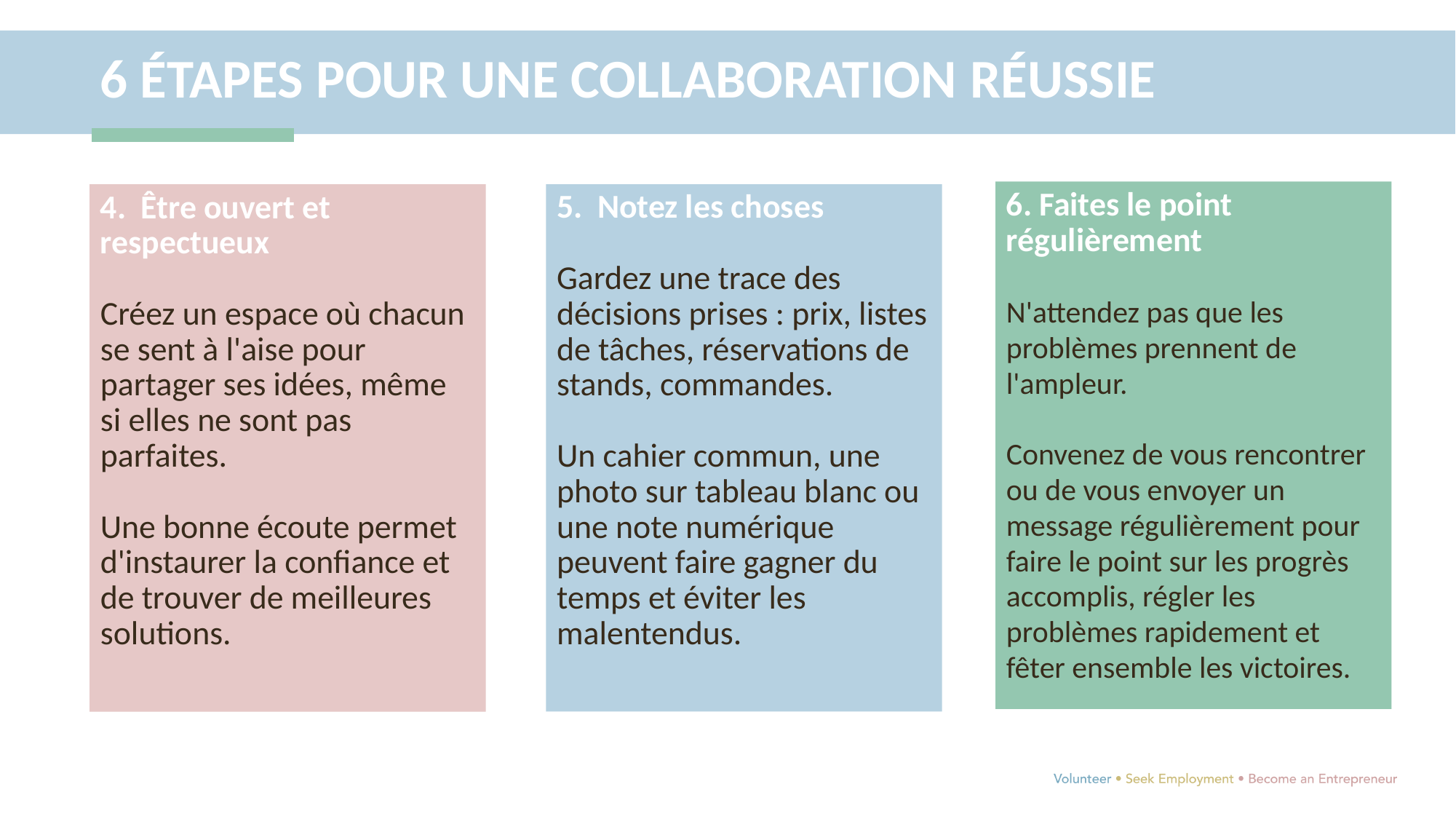

6 ÉTAPES POUR UNE COLLABORATION RÉUSSIE
6. Faites le point régulièrement

N'attendez pas que les problèmes prennent de l'ampleur.

Convenez de vous rencontrer ou de vous envoyer un message régulièrement pour faire le point sur les progrès accomplis, régler les problèmes rapidement et fêter ensemble les victoires.
4.  Être ouvert et respectueux

Créez un espace où chacun se sent à l'aise pour partager ses idées, même si elles ne sont pas parfaites.

Une bonne écoute permet d'instaurer la confiance et de trouver de meilleures solutions.
5.  Notez les choses

Gardez une trace des décisions prises : prix, listes de tâches, réservations de stands, commandes.

Un cahier commun, une photo sur tableau blanc ou une note numérique peuvent faire gagner du temps et éviter les malentendus.